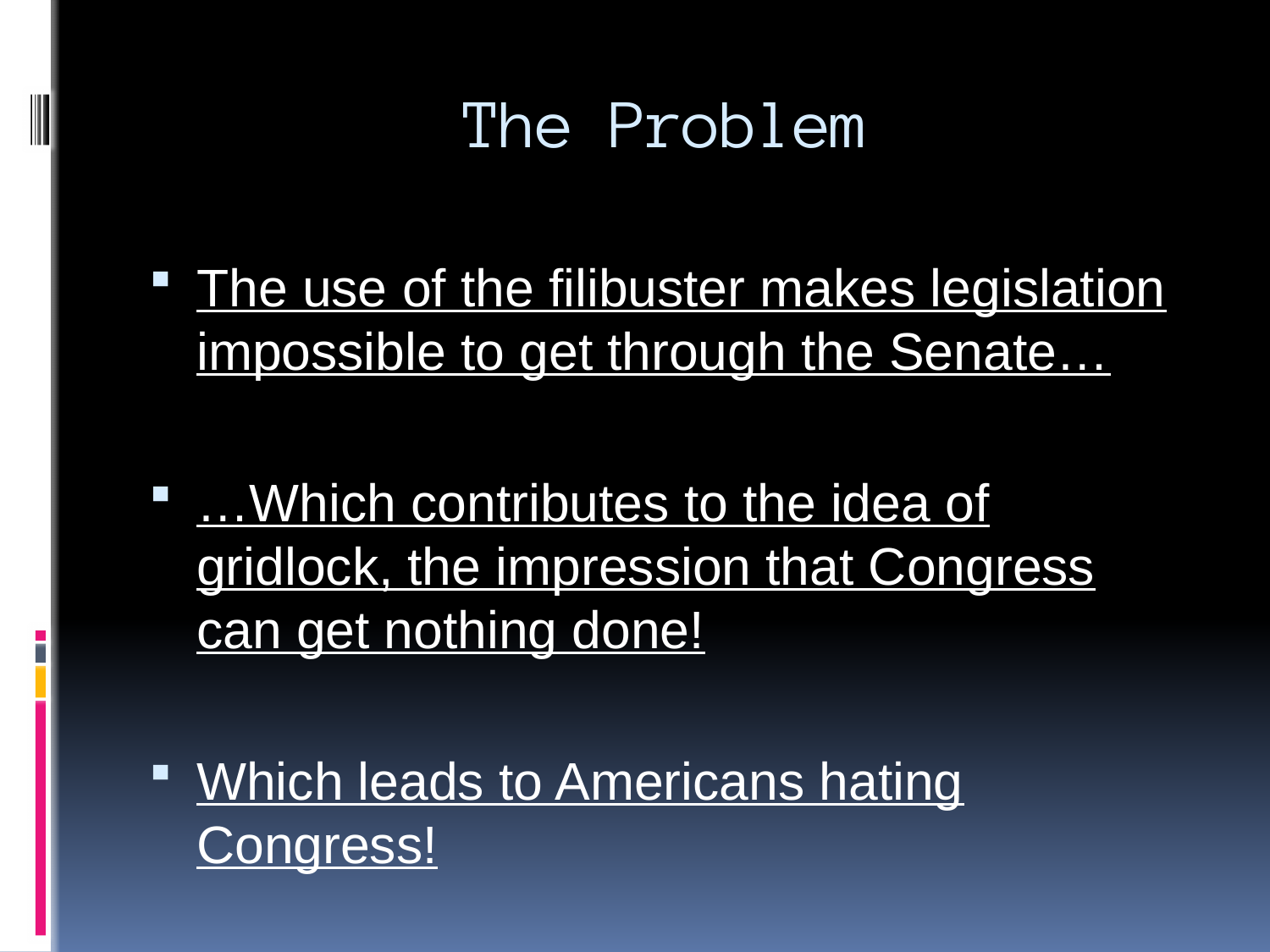

# The Problem
The use of the filibuster makes legislation impossible to get through the Senate…

…Which contributes to the idea of gridlock, the impression that Congress can get nothing done!

Which leads to Americans hating Congress!